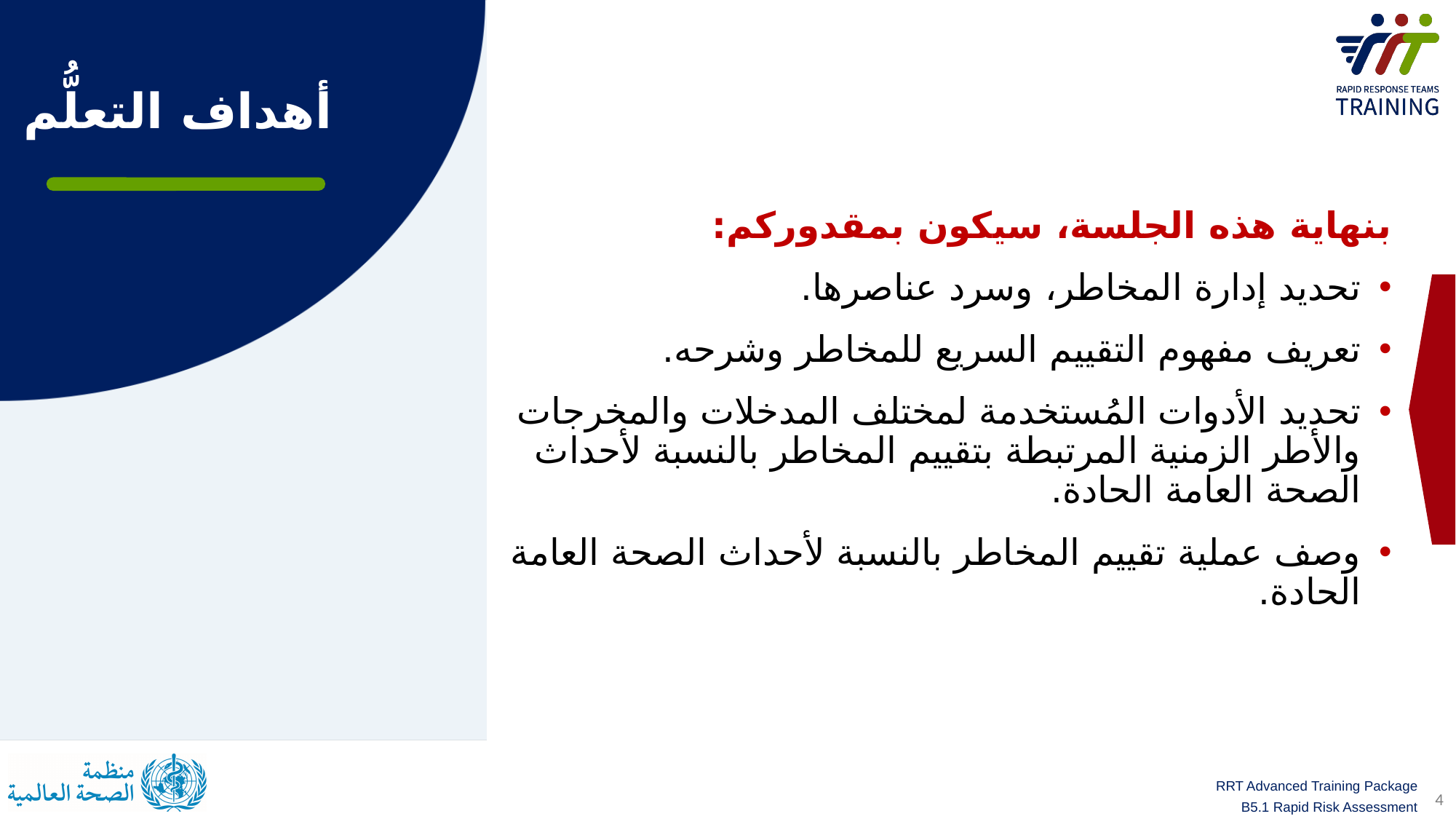

# أهداف التعلُّم
بنهاية هذه الجلسة، سيكون بمقدوركم:
تحديد إدارة المخاطر، وسرد عناصرها.
تعريف مفهوم التقييم السريع للمخاطر وشرحه.
تحديد الأدوات المُستخدمة لمختلف المدخلات والمخرجات والأطر الزمنية المرتبطة بتقييم المخاطر بالنسبة لأحداث الصحة العامة الحادة.
وصف عملية تقييم المخاطر بالنسبة لأحداث الصحة العامة الحادة.